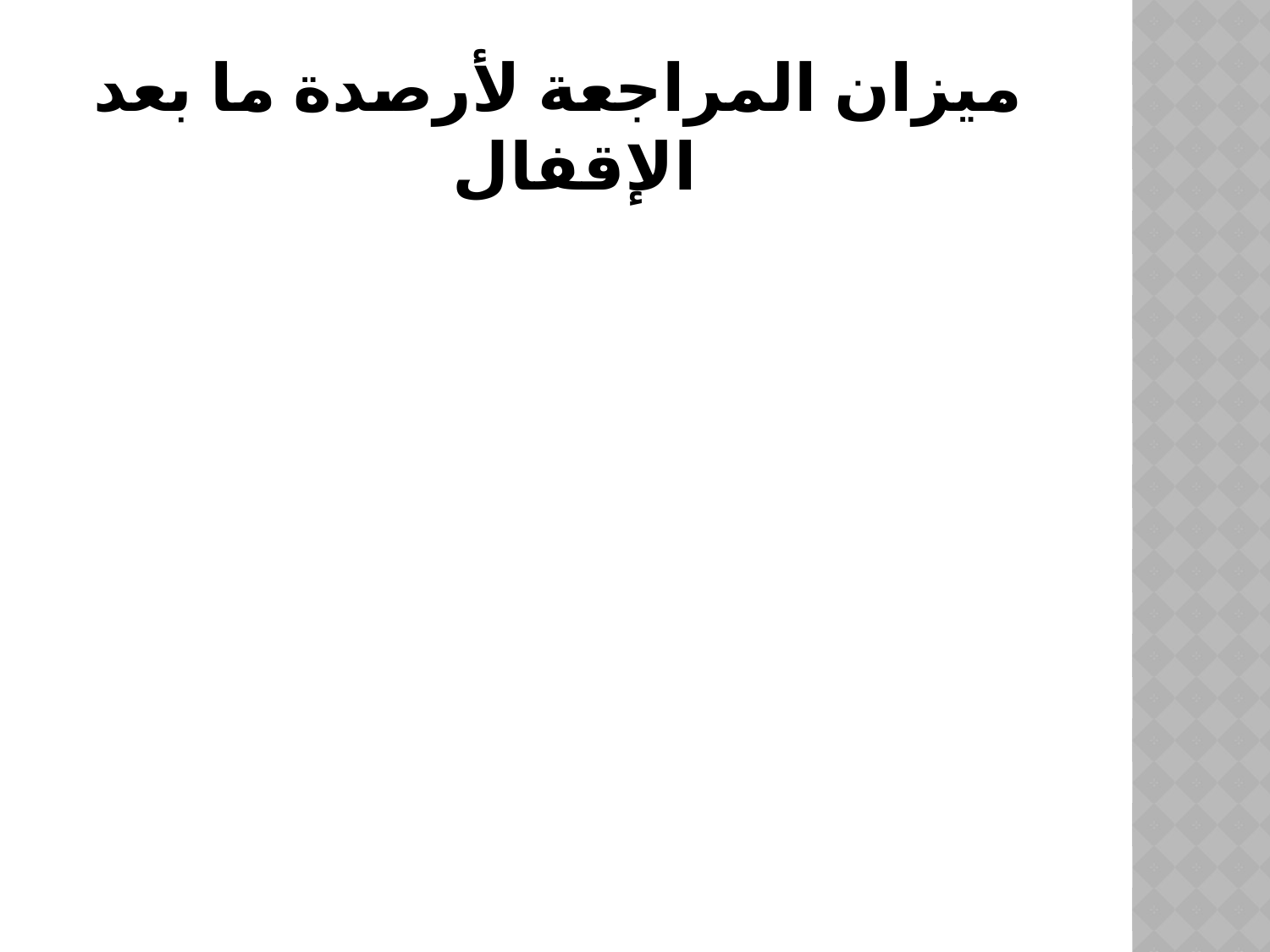

# ميزان المراجعة لأرصدة ما بعد الإقفال